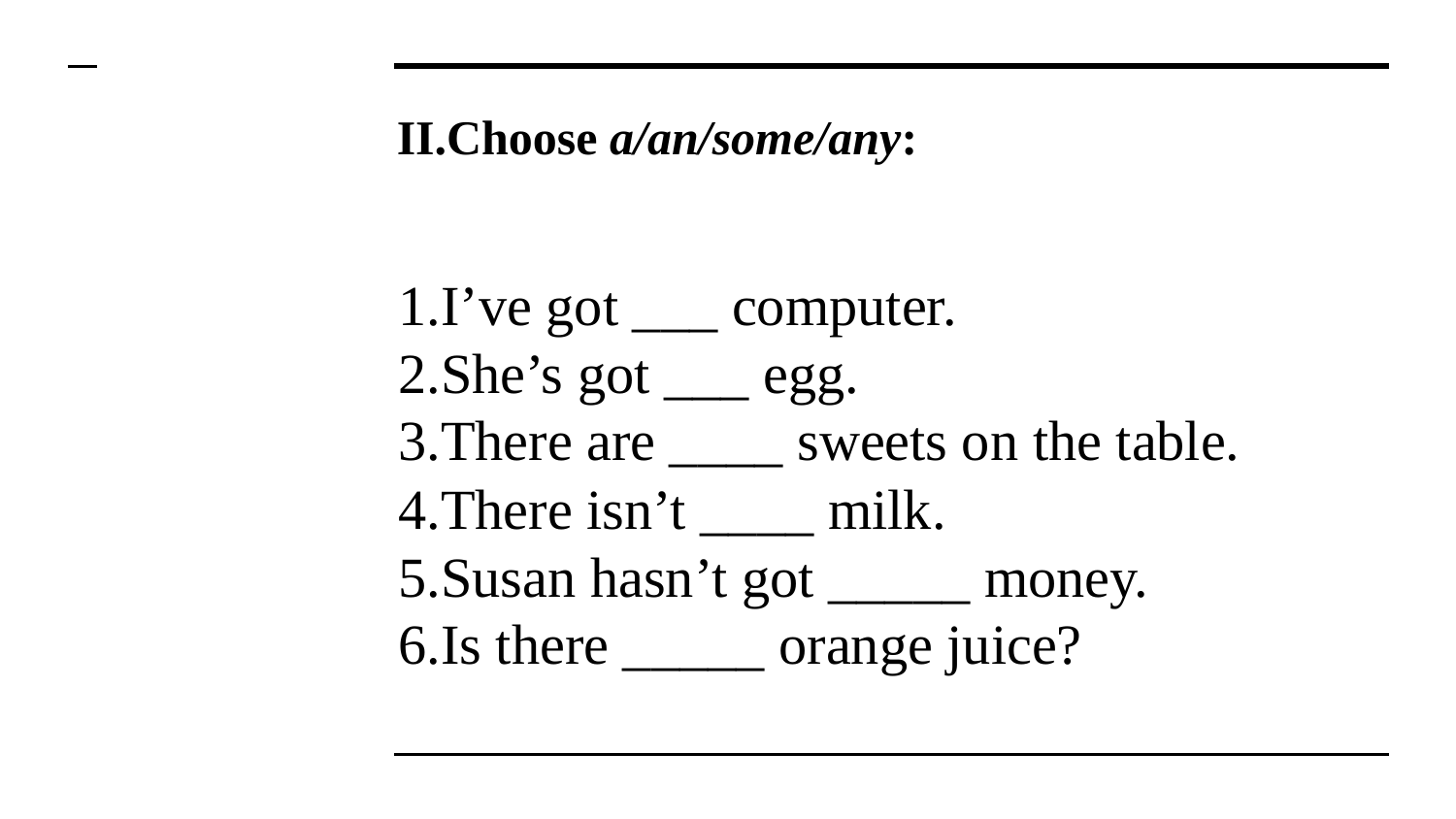

# Choose a/an/some/any:
I’ve got ___ computer.
She’s got ___ egg.
There are ____ sweets on the table.
There isn’t ____ milk.
Susan hasn’t got _____ money.
Is there _____ orange juice?